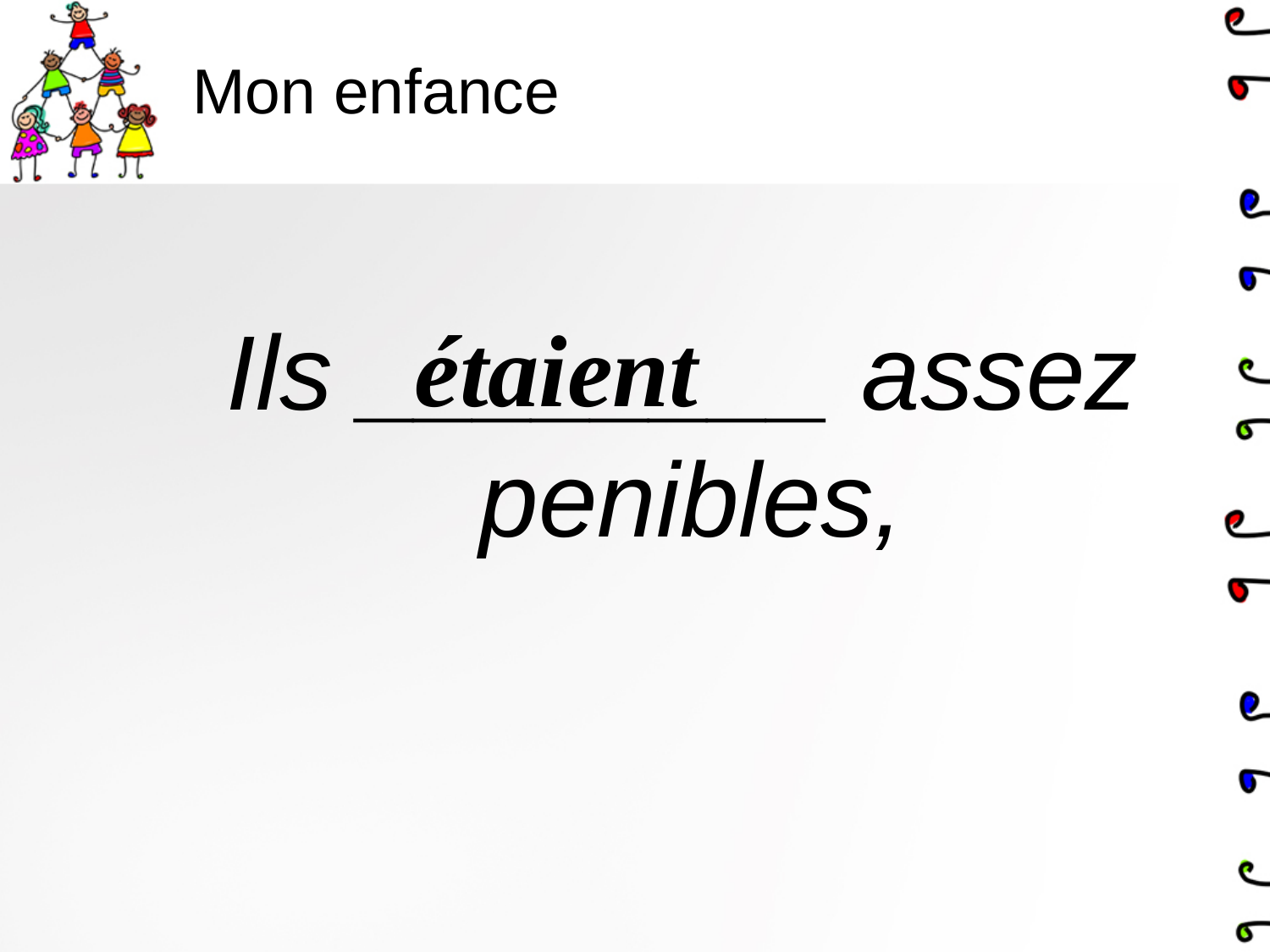

# Mon enfance
Ils ________ assez penibles,
étaient